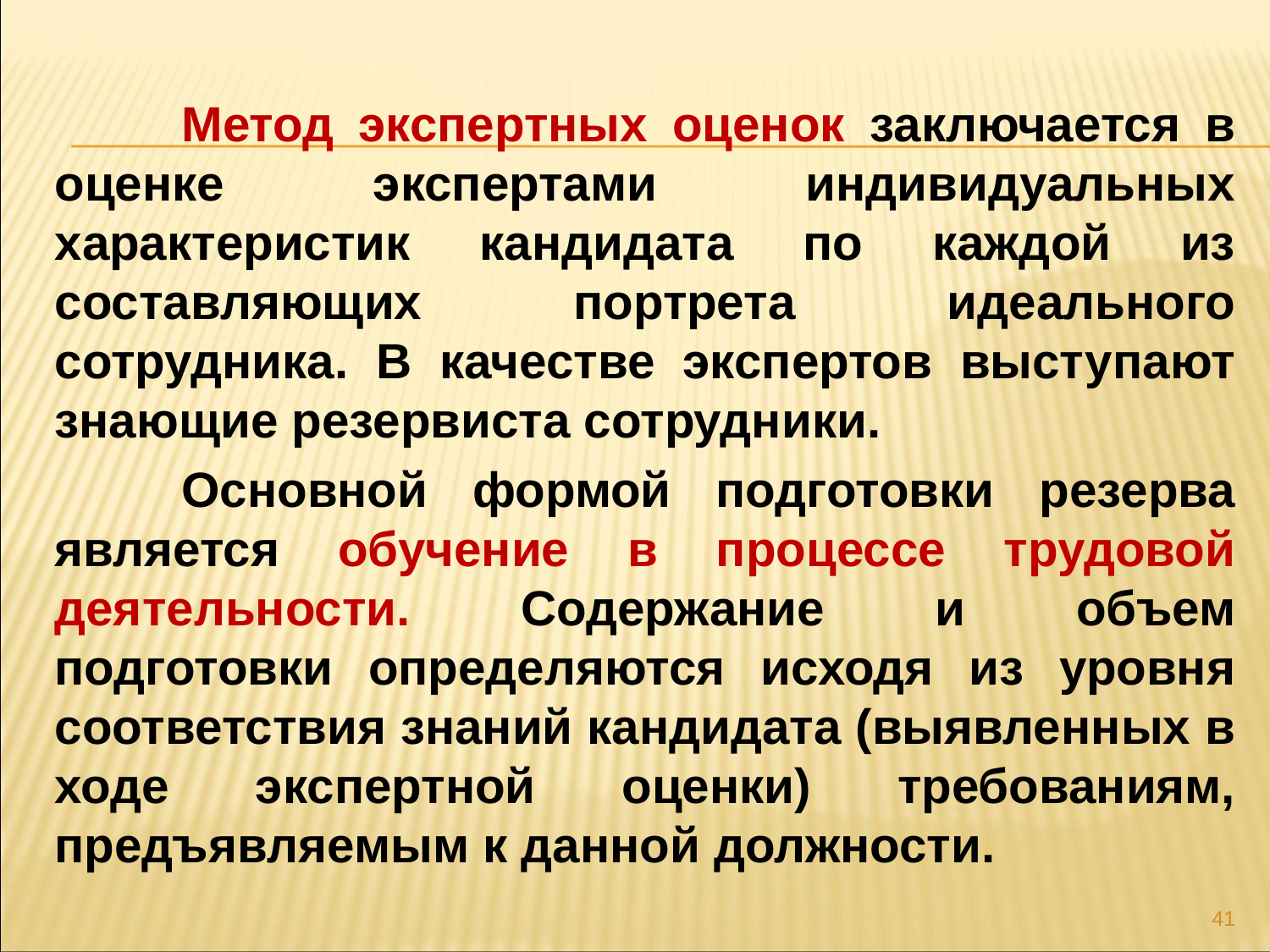

Метод экспертных оценок заключается в оценке экспертами индивидуальных характеристик кандидата по каждой из составляющих портрета идеального сотрудника. В качестве экспертов выступают знающие резервиста сотрудники.
	Основной формой подготовки резерва является обучение в процессе трудовой деятельности. Содержание и объем подготовки определяются исходя из уровня соответствия знаний кандидата (выявленных в ходе экспертной оценки) требованиям, предъявляемым к данной должности.

41